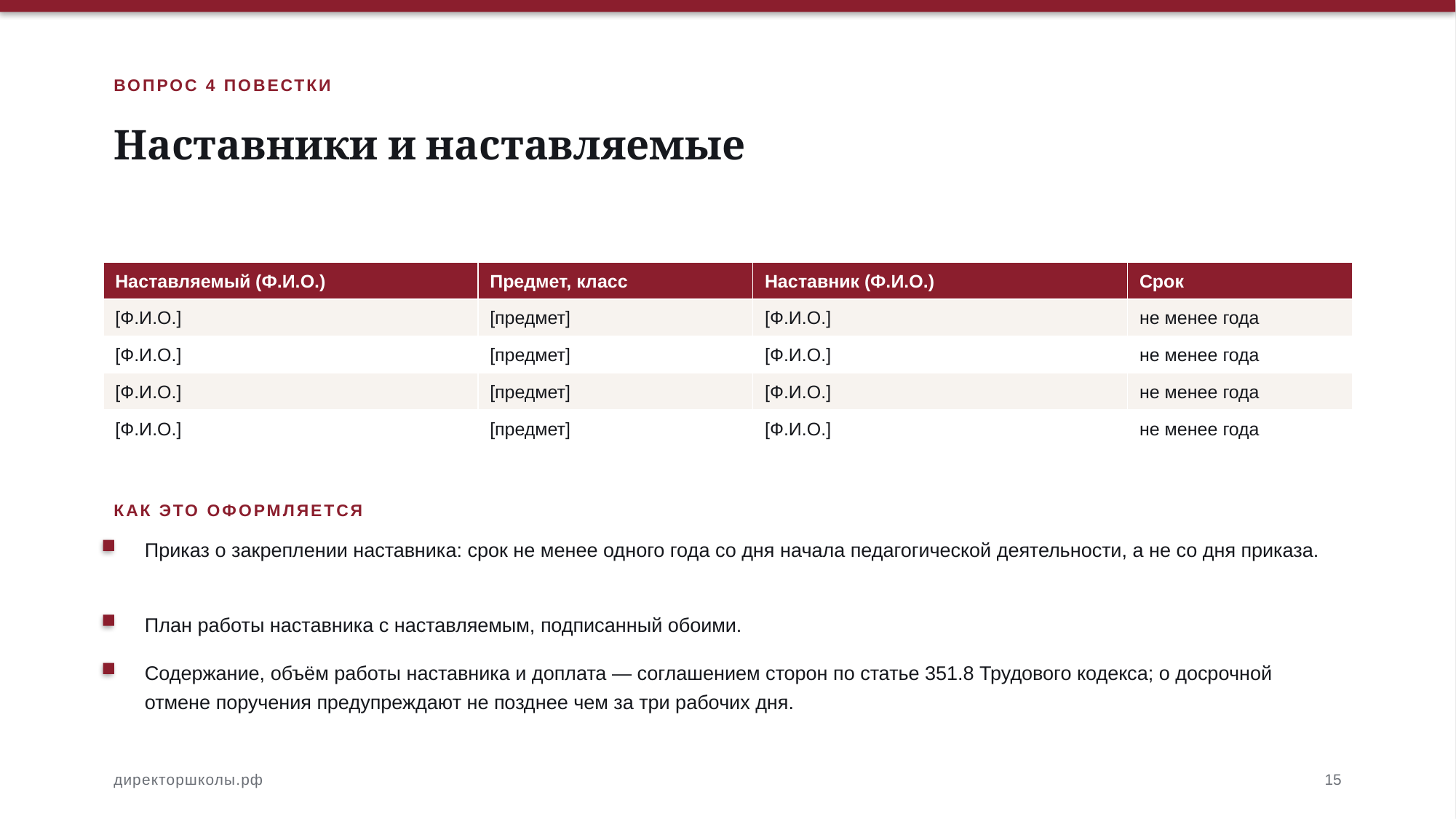

ВОПРОС 4 ПОВЕСТКИ
Наставники и наставляемые
| Наставляемый (Ф.И.О.) | Предмет, класс | Наставник (Ф.И.О.) | Срок |
| --- | --- | --- | --- |
| [Ф.И.О.] | [предмет] | [Ф.И.О.] | не менее года |
| [Ф.И.О.] | [предмет] | [Ф.И.О.] | не менее года |
| [Ф.И.О.] | [предмет] | [Ф.И.О.] | не менее года |
| [Ф.И.О.] | [предмет] | [Ф.И.О.] | не менее года |
КАК ЭТО ОФОРМЛЯЕТСЯ
Приказ о закреплении наставника: срок не менее одного года со дня начала педагогической деятельности, а не со дня приказа.

План работы наставника с наставляемым, подписанный обоими.

Содержание, объём работы наставника и доплата — соглашением сторон по статье 351.8 Трудового кодекса; о досрочной отмене поручения предупреждают не позднее чем за три рабочих дня.

директоршколы.рф
15